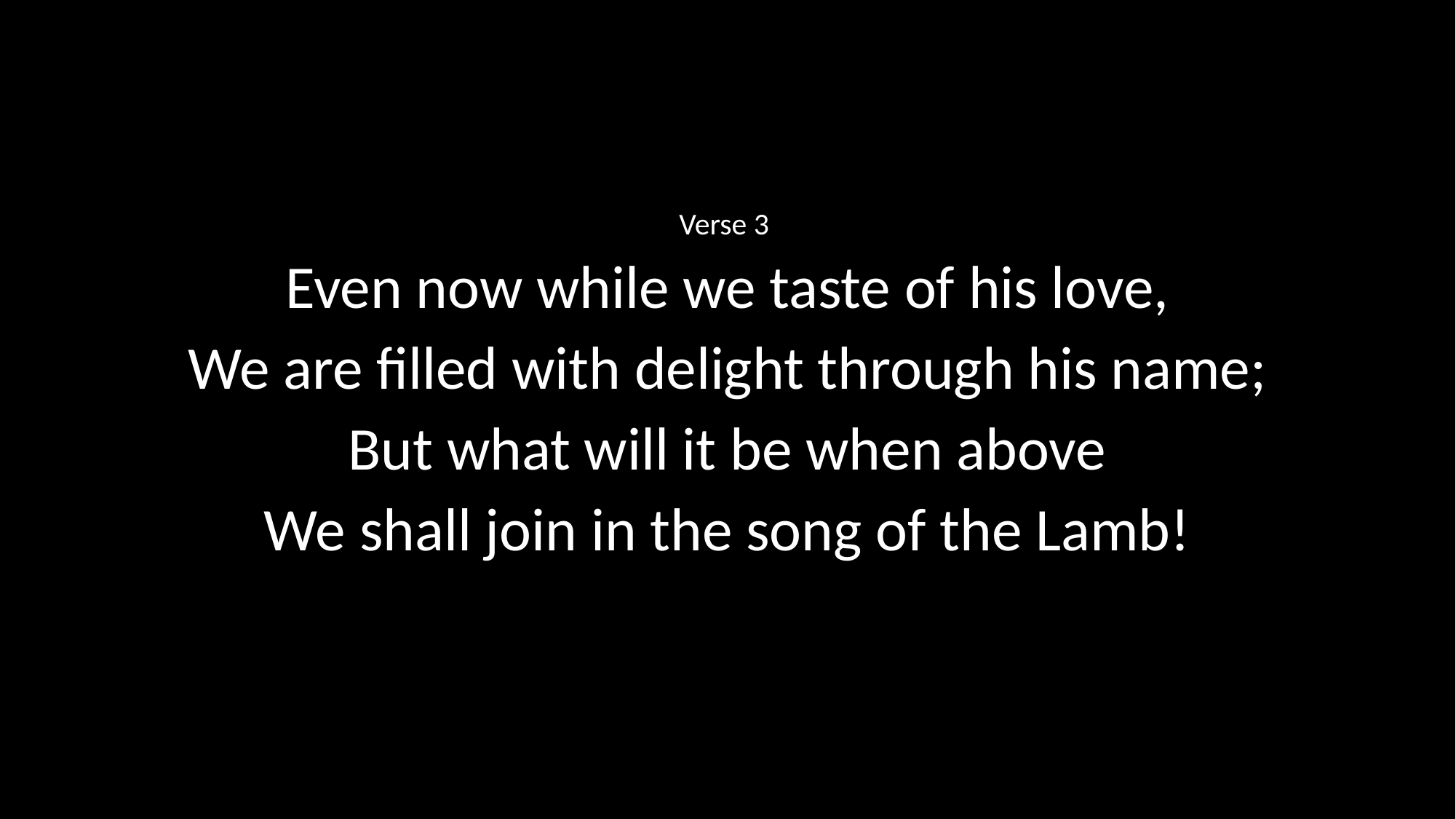

Verse 3
Even now while we taste of his love,
We are filled with delight through his name;
But what will it be when above
We shall join in the song of the Lamb!